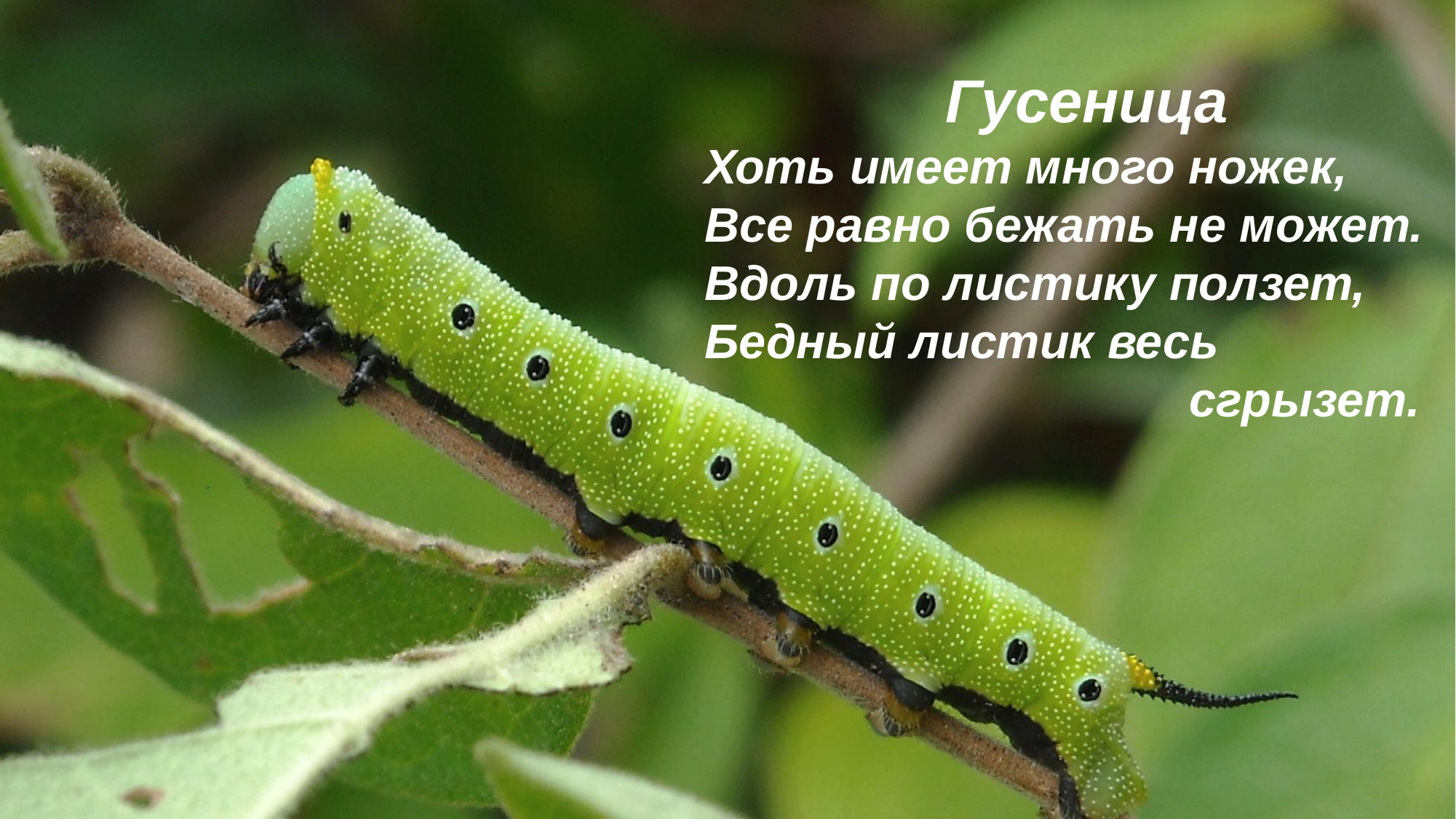

Гусеница
Хоть имеет много ножек,
Все равно бежать не может.
Вдоль по листику ползет,
Бедный листик весь
                                    сгрызет.